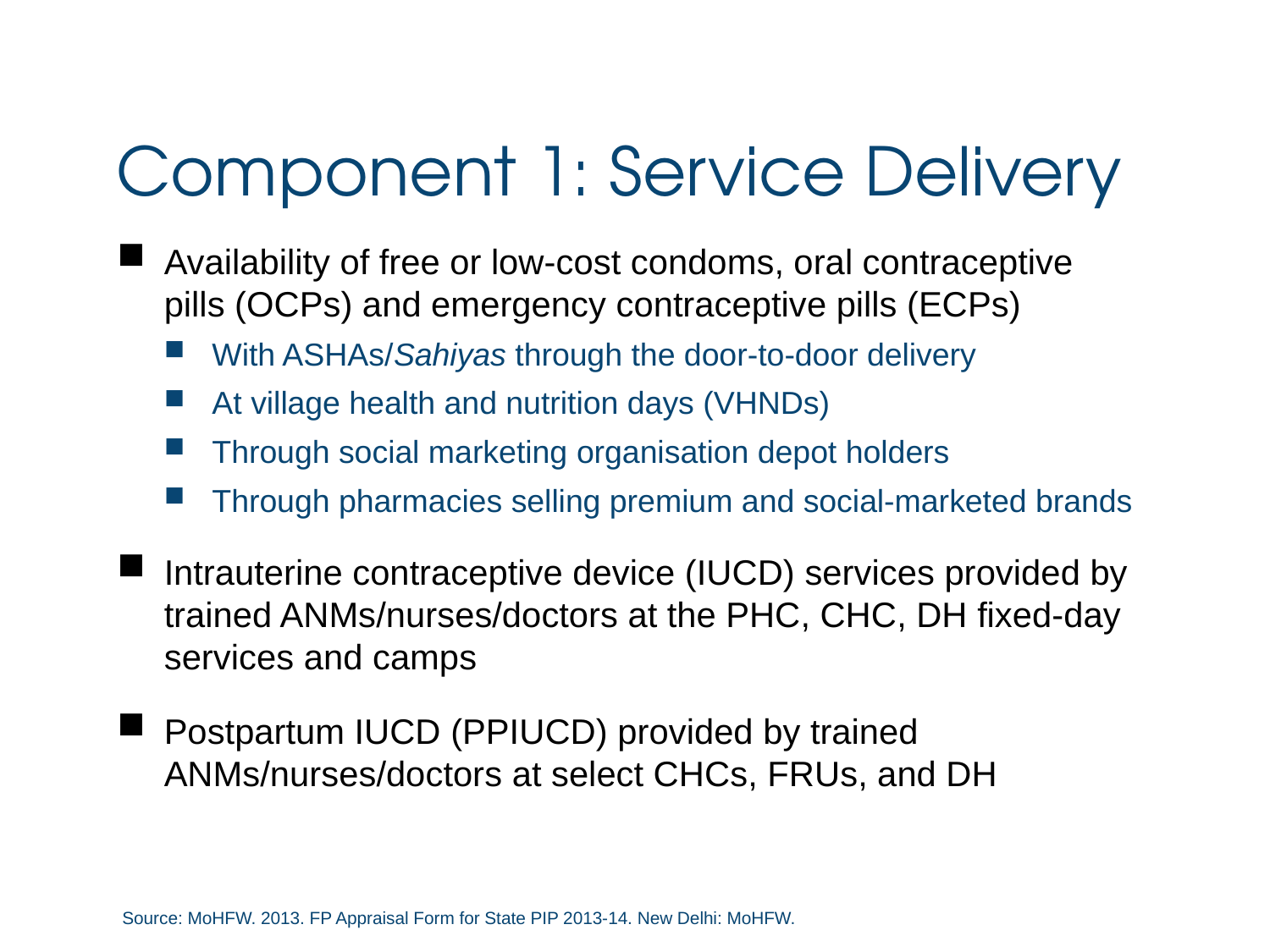

# Component 1: Service Delivery
Availability of free or low-cost condoms, oral contraceptive pills (OCPs) and emergency contraceptive pills (ECPs)
With ASHAs/Sahiyas through the door-to-door delivery
At village health and nutrition days (VHNDs)
Through social marketing organisation depot holders
Through pharmacies selling premium and social-marketed brands
Intrauterine contraceptive device (IUCD) services provided by trained ANMs/nurses/doctors at the PHC, CHC, DH fixed-day services and camps
Postpartum IUCD (PPIUCD) provided by trained ANMs/nurses/doctors at select CHCs, FRUs, and DH

Source: MoHFW. 2013. FP Appraisal Form for State PIP 2013-14. New Delhi: MoHFW.